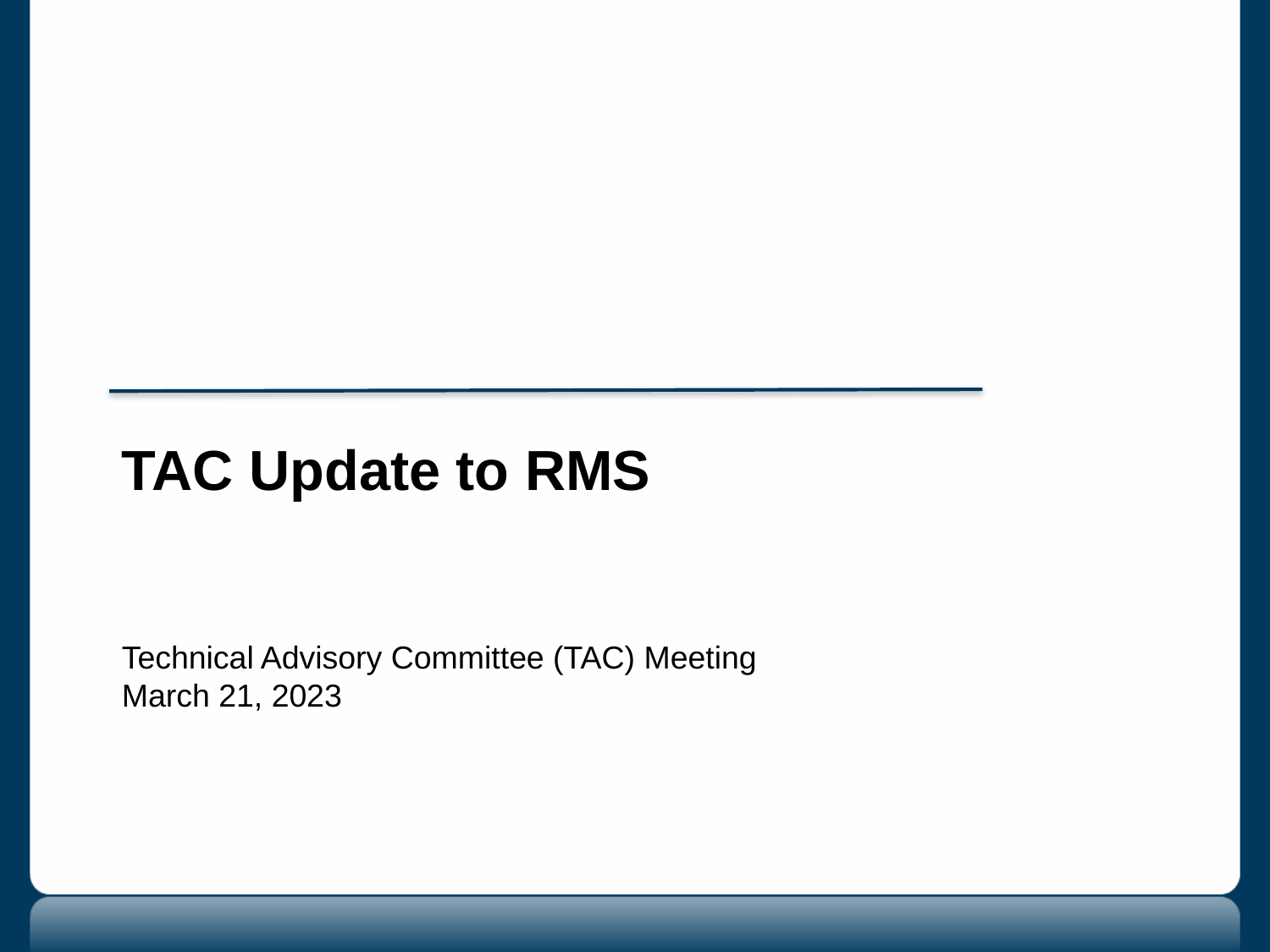

TAC Update to RMS

Technical Advisory Committee (TAC) Meeting
March 21, 2023